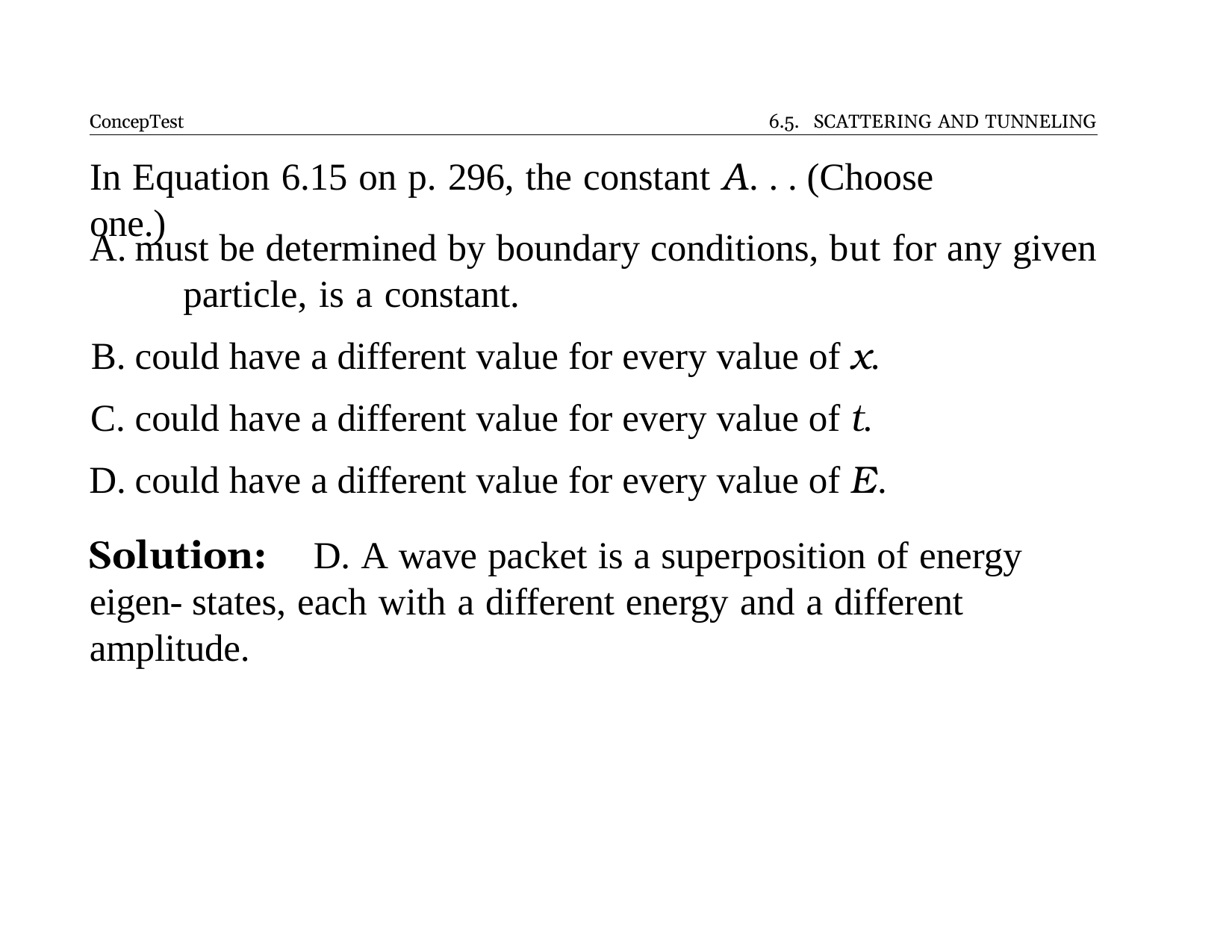

ConcepTest	6.5.  SCATTERING AND TUNNELING

# In Equation 6.15 on p. 296, the constant A. . . (Choose one.)
must be determined by boundary conditions, but for any given 	particle, is a constant.
could have a different value for every value of x.
could have a different value for every value of t.
could have a different value for every value of E.
Solution:	D. A wave packet is a superposition of energy eigen- states, each with a different energy and a different amplitude.